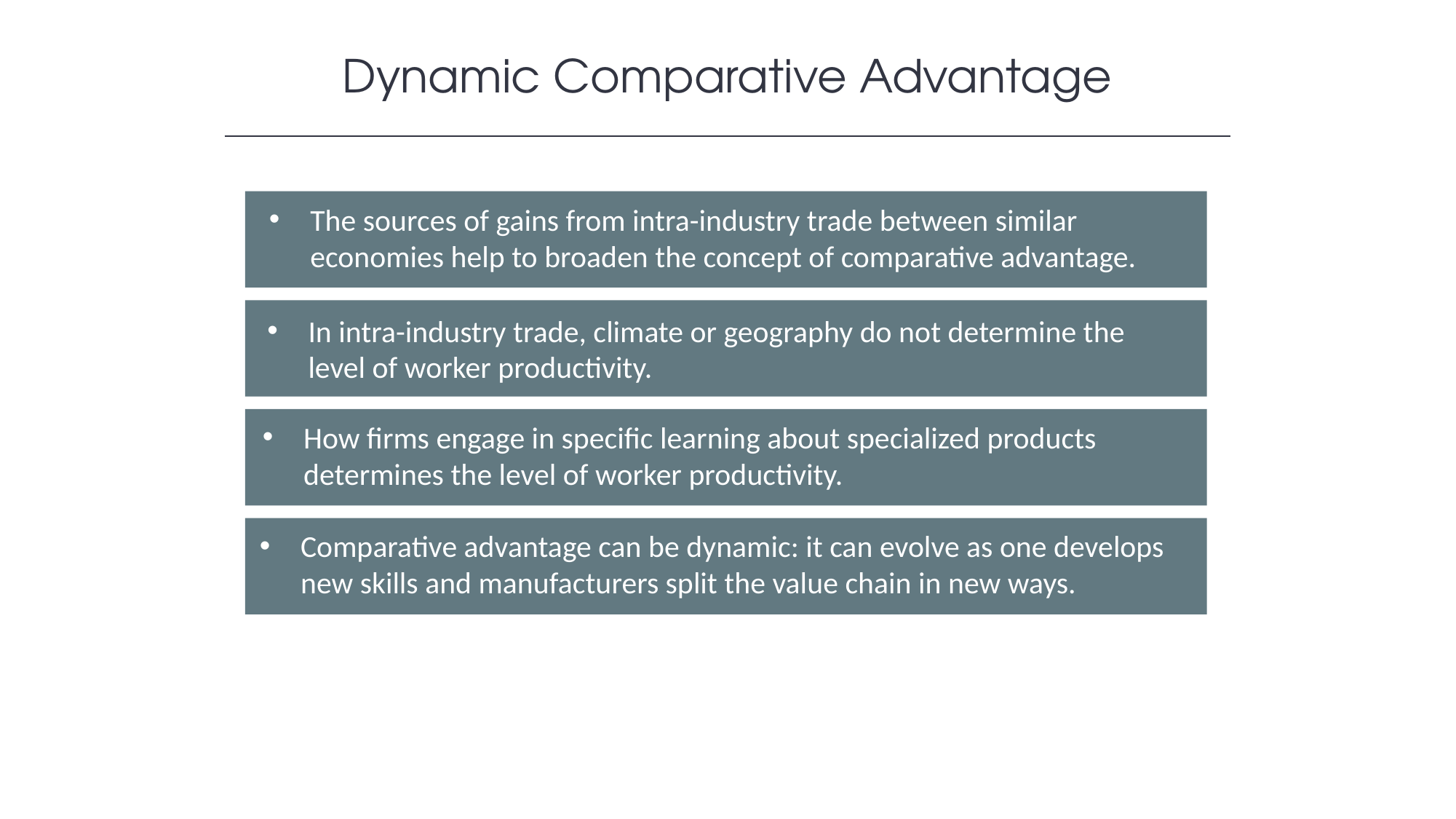

Dynamic Comparative Advantage

The sources of gains from intra-industry trade between similar economies help to broaden the concept of comparative advantage.

In intra-industry trade, climate or geography do not determine the level of worker productivity.

How firms engage in specific learning about specialized products determines the level of worker productivity.

Comparative advantage can be dynamic: it can evolve as one develops new skills and manufacturers split the value chain in new ways.